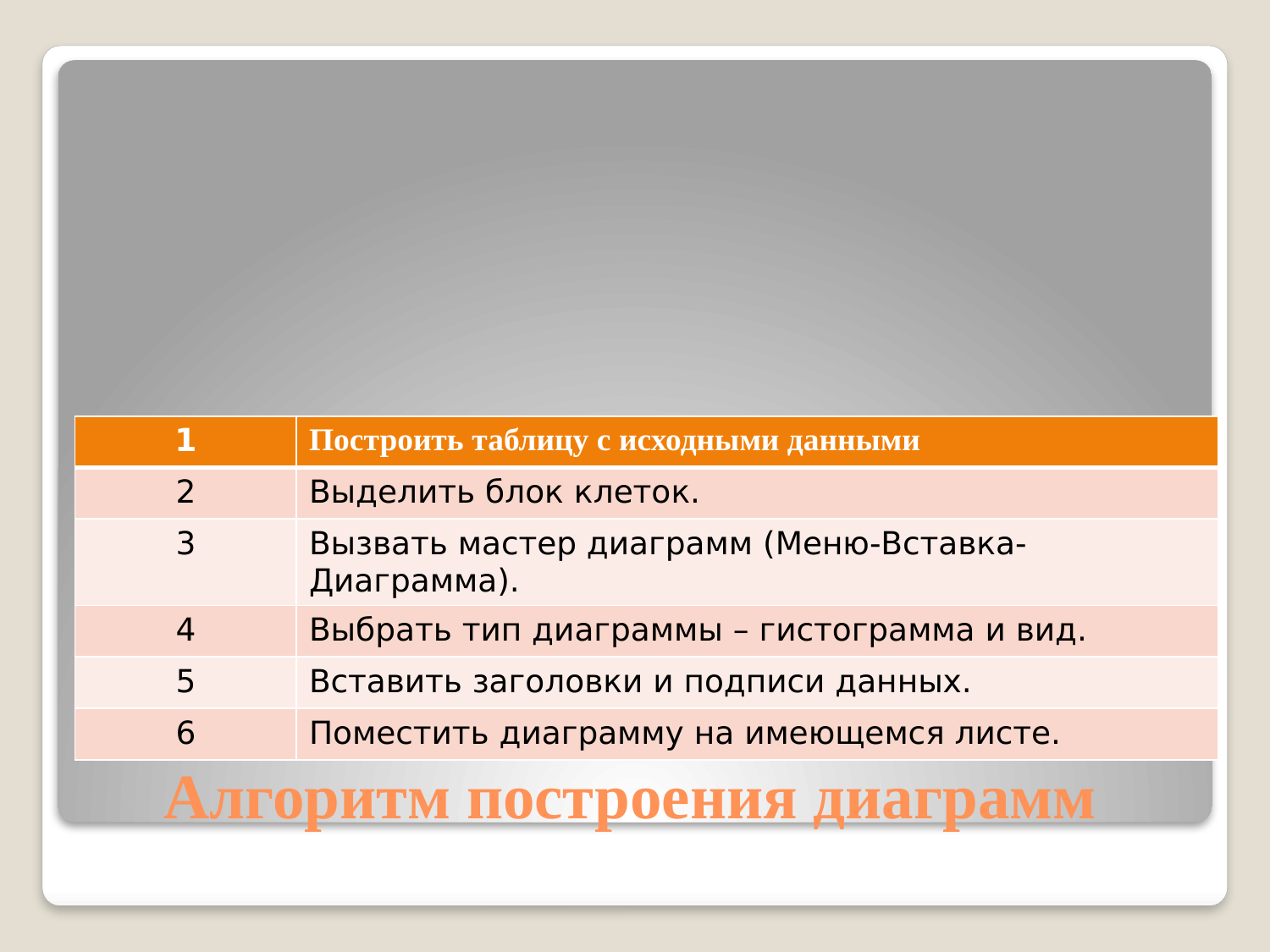

| 1 | Построить таблицу с исходными данными |
| --- | --- |
| 2 | Выделить блок клеток. |
| 3 | Вызвать мастер диаграмм (Меню-Вставка-Диаграмма). |
| 4 | Выбрать тип диаграммы – гистограмма и вид. |
| 5 | Вставить заголовки и подписи данных. |
| 6 | Поместить диаграмму на имеющемся листе. |
# Алгоритм построения диаграмм